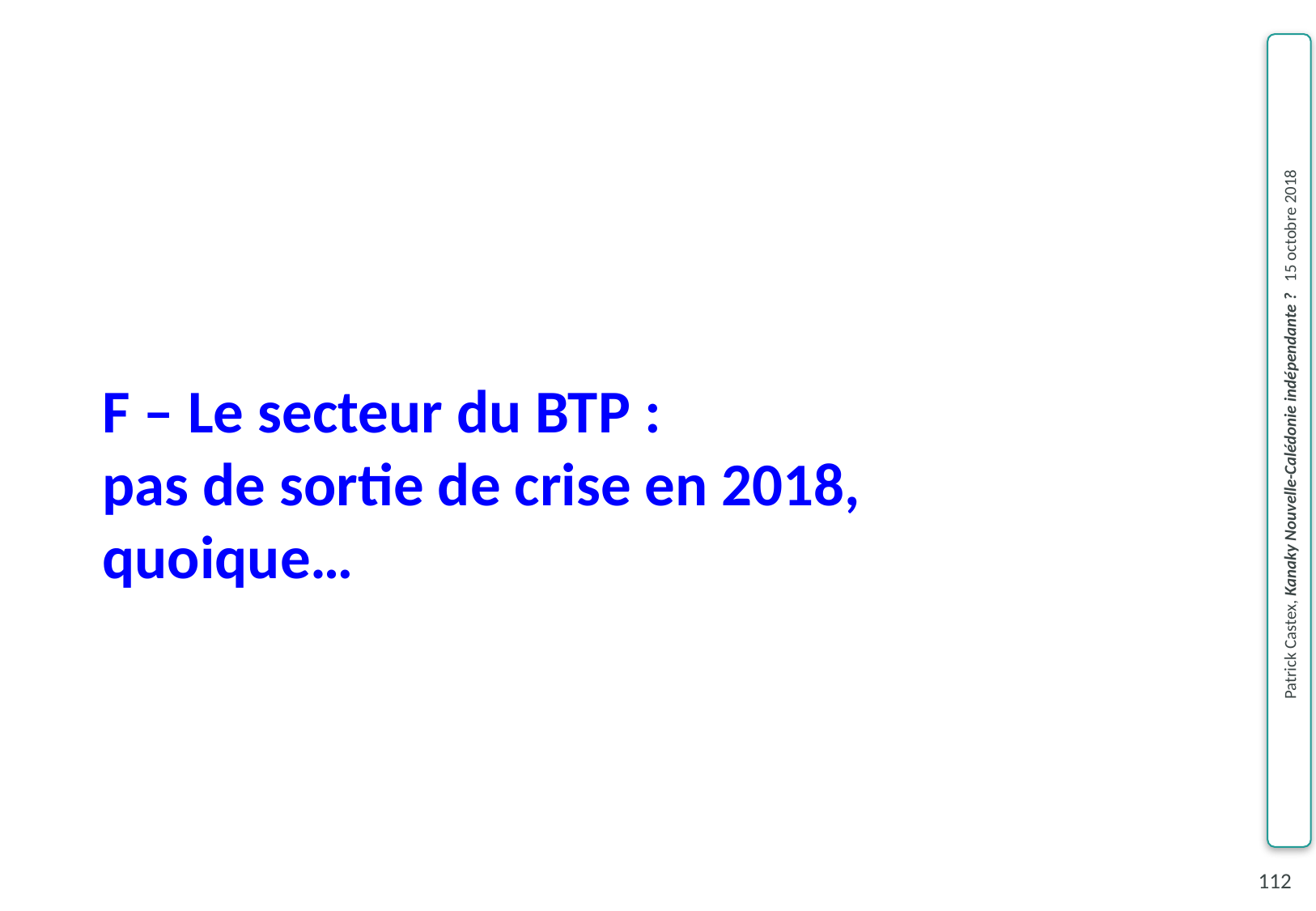

F – Le secteur du BTP :
pas de sortie de crise en 2018,
quoique…